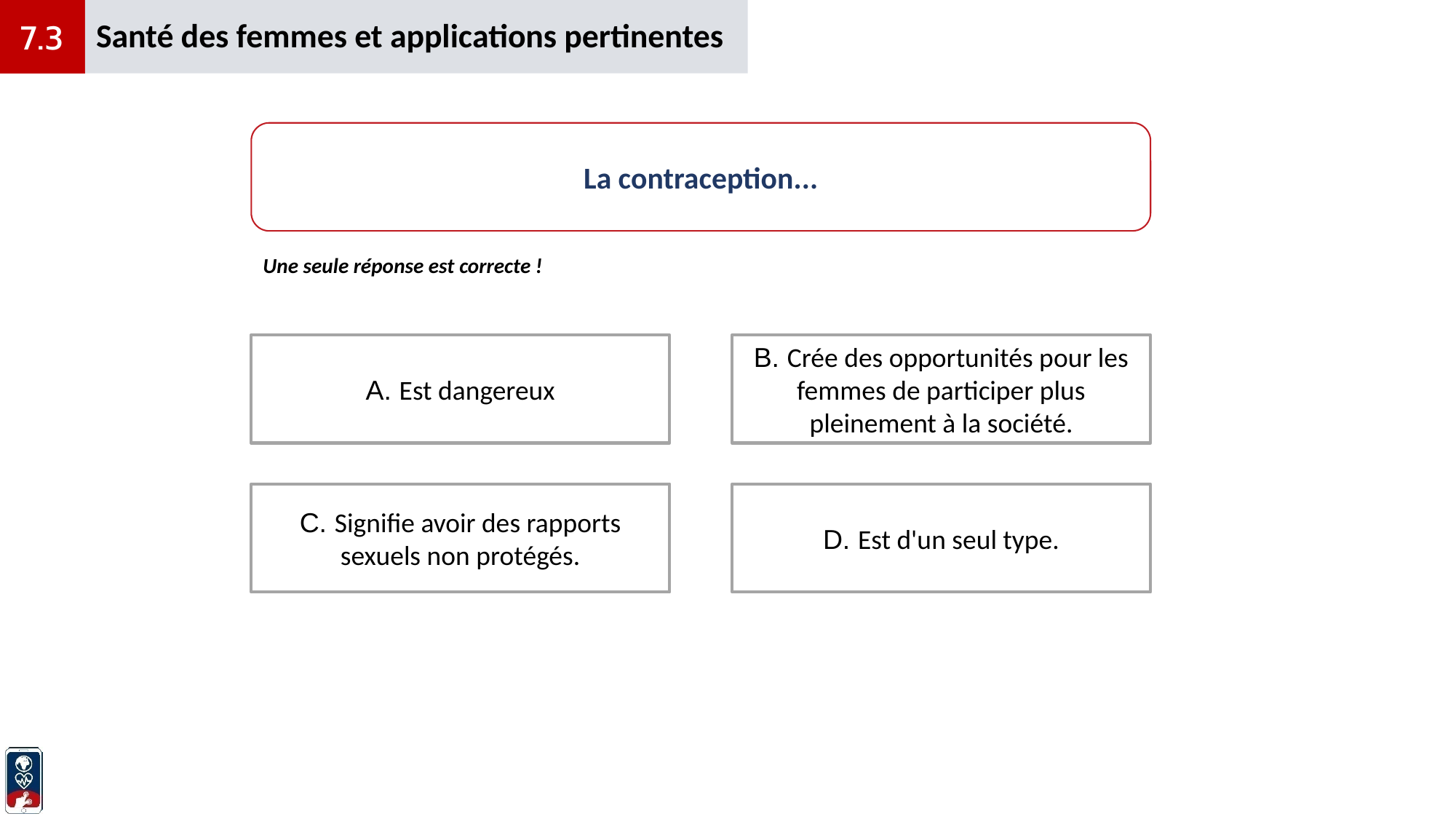

Santé des femmes et applications pertinentes
7.3
La contraception...
Une seule réponse est correcte !
A. Est dangereux
B. Crée des opportunités pour les femmes de participer plus pleinement à la société.
D. Est d'un seul type.
C. Signifie avoir des rapports sexuels non protégés.